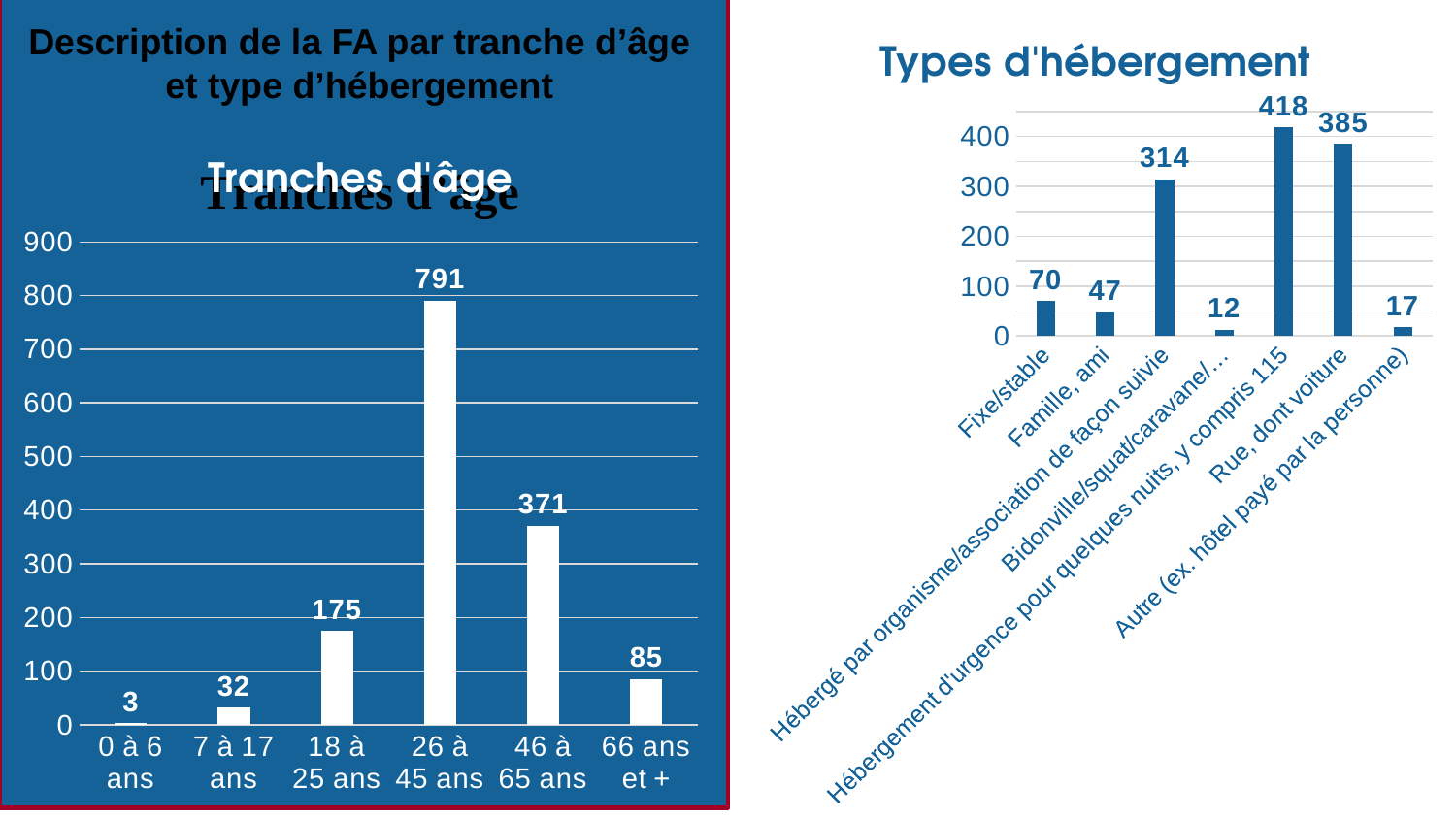

### Chart: Types d'hébergement

| Category |  |
|---|---|
| Fixe/stable | 70.0 |
| Famille, ami | 47.0 |
| Hébergé par organisme/association de façon suivie | 314.0 |
| Bidonville/squat/caravane/… | 12.0 |
| Hébergement d'urgence pour quelques nuits, y compris 115 | 418.0 |
| Rue, dont voiture | 385.0 |
| Autre (ex. hôtel payé par la personne) | 17.0 |
# Description de la FA par tranche d’âge et type d’hébergement

### Chart: Tranches d’âge

| Category |
|---|

### Chart: Tranches d'âge

| Category |  |
|---|---|
| 0 à 6 ans | 3.0 |
| 7 à 17 ans | 32.0 |
| 18 à 25 ans | 175.0 |
| 26 à 45 ans | 791.0 |
| 46 à 65 ans | 371.0 |
| 66 ans et + | 85.0 |